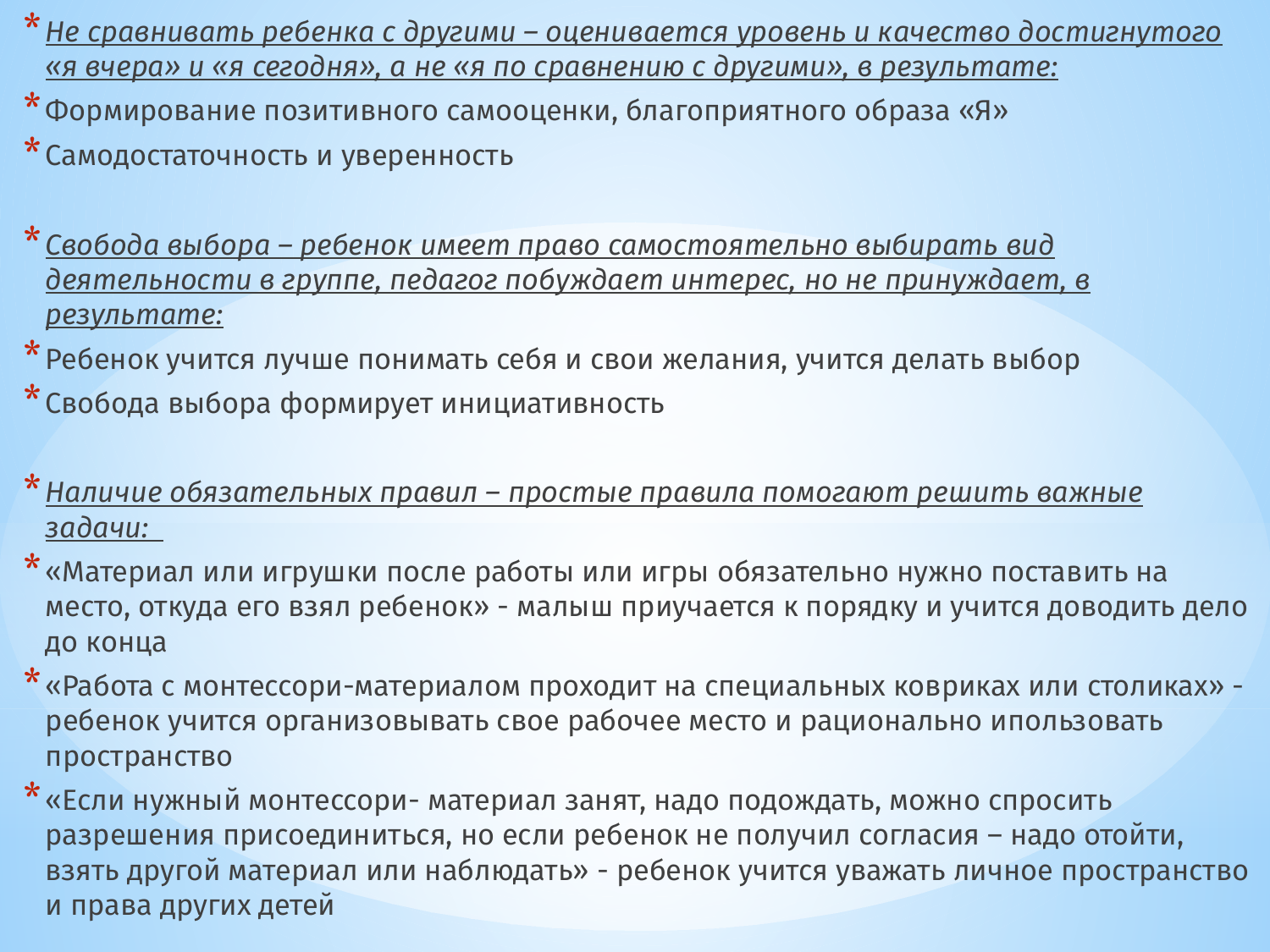

Не сравнивать ребенка с другими – оценивается уровень и качество достигнутого «я вчера» и «я сегодня», а не «я по сравнению с другими», в результате:
Формирование позитивного самооценки, благоприятного образа «Я»
Самодостаточность и уверенность

Свобода выбора – ребенок имеет право самостоятельно выбирать вид деятельности в группе, педагог побуждает интерес, но не принуждает, в результате:
Ребенок учится лучше понимать себя и свои желания, учится делать выбор
Свобода выбора формирует инициативность

Наличие обязательных правил – простые правила помогают решить важные задачи:
«Материал или игрушки после работы или игры обязательно нужно поставить на место, откуда его взял ребенок» - малыш приучается к порядку и учится доводить дело до конца
«Работа с монтессори-материалом проходит на специальных ковриках или столиках» - ребенок учится организовывать свое рабочее место и рационально ипользовать пространство
«Если нужный монтессори- материал занят, надо подождать, можно спросить разрешения присоединиться, но если ребенок не получил согласия – надо отойти, взять другой материал или наблюдать» - ребенок учится уважать личное пространство и права других детей